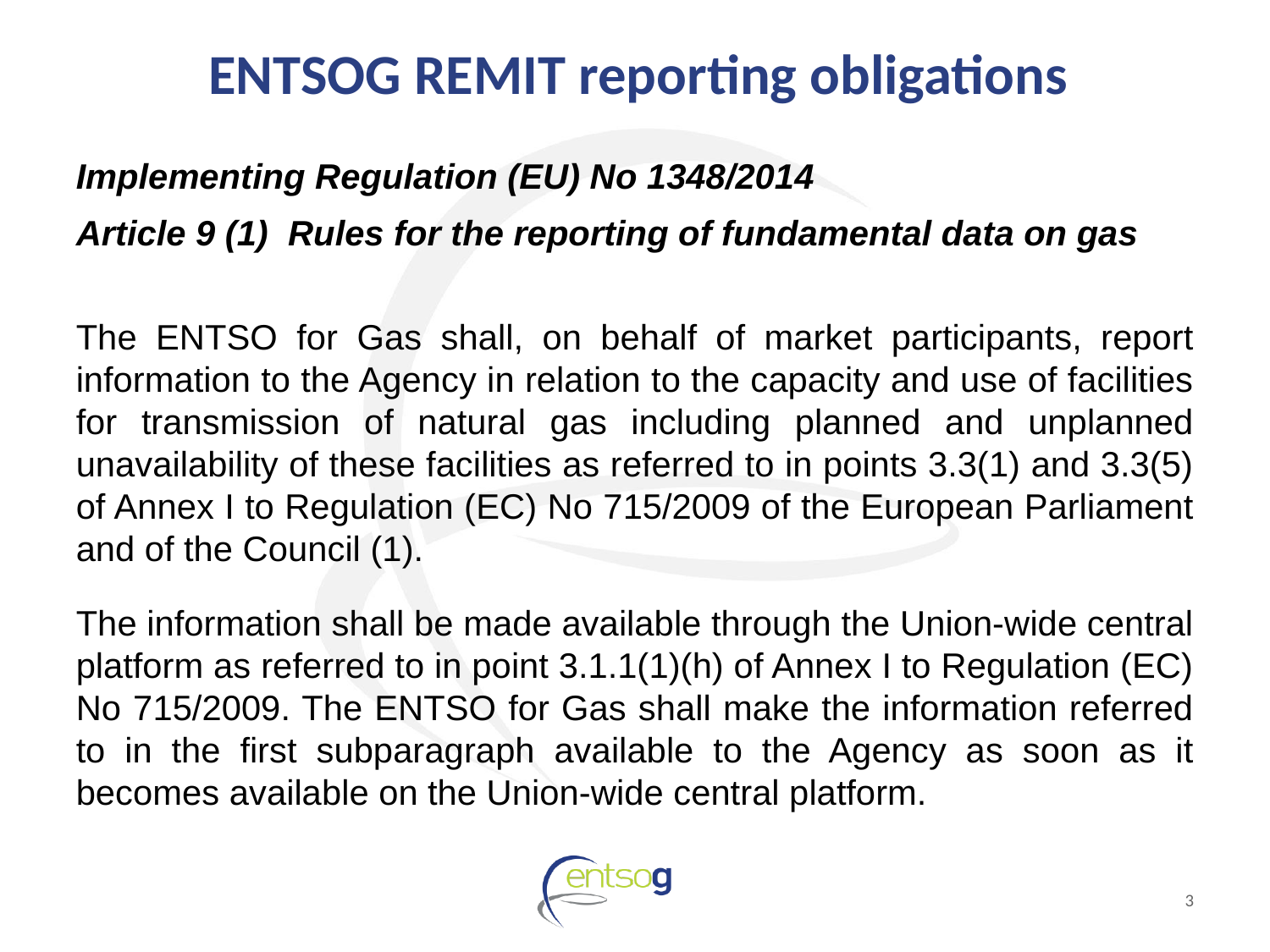

# ENTSOG REMIT reporting obligations
Implementing Regulation (EU) No 1348/2014
Article 9 (1)  Rules for the reporting of fundamental data on gas

The ENTSO for Gas shall, on behalf of market participants, report information to the Agency in relation to the capacity and use of facilities for transmission of natural gas including planned and unplanned unavailability of these facilities as referred to in points 3.3(1) and 3.3(5) of Annex I to Regulation (EC) No 715/2009 of the European Parliament and of the Council (1).

The information shall be made available through the Union-wide central platform as referred to in point 3.1.1(1)(h) of Annex I to Regulation (EC) No 715/2009. The ENTSO for Gas shall make the information referred to in the first subparagraph available to the Agency as soon as it becomes available on the Union-wide central platform.

3